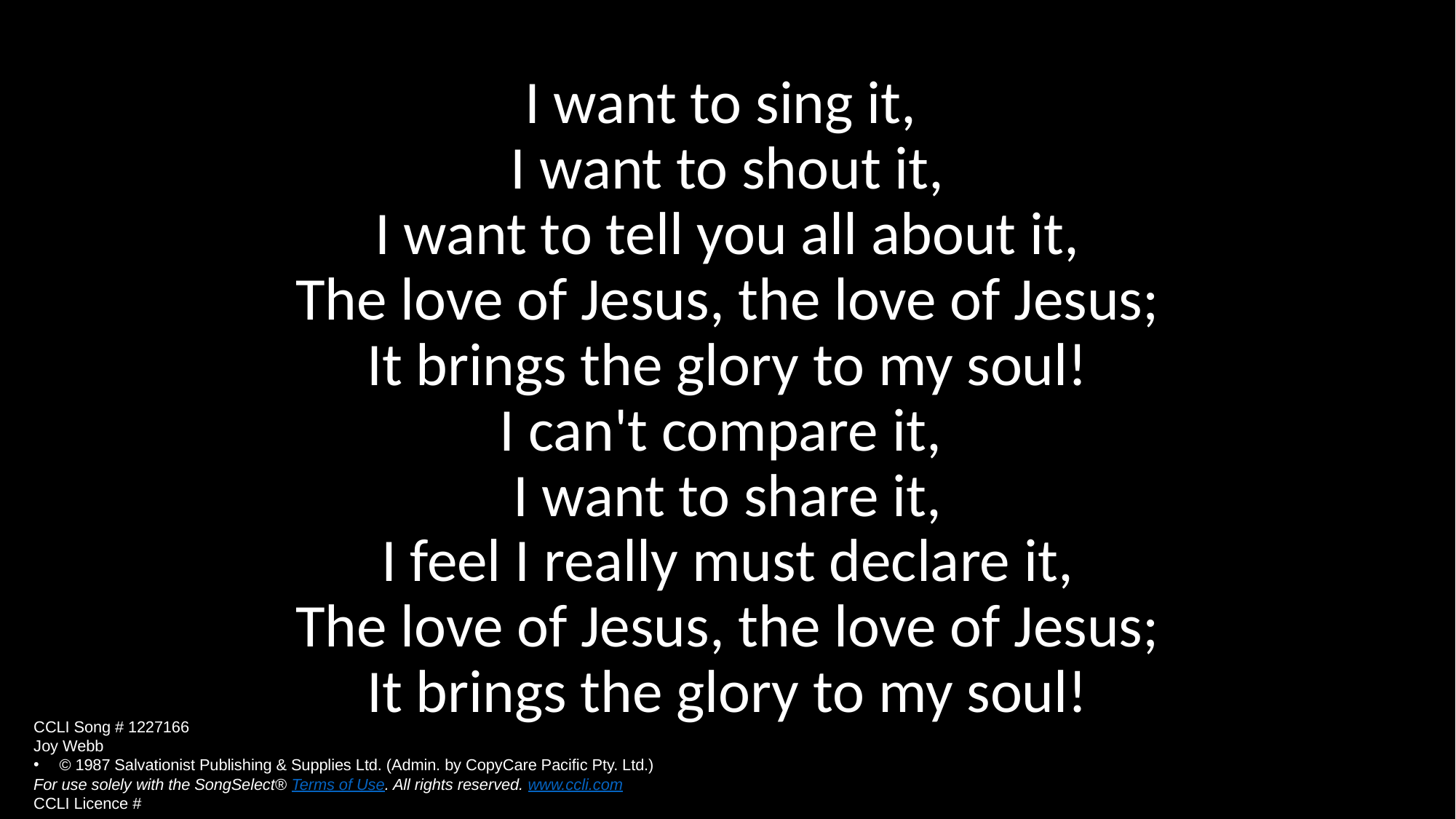

I want to sing it,
I want to shout it,
I want to tell you all about it,
The love of Jesus, the love of Jesus;
It brings the glory to my soul!
I can't compare it,
I want to share it,
I feel I really must declare it,
The love of Jesus, the love of Jesus;
It brings the glory to my soul!
CCLI Song # 1227166
Joy Webb
© 1987 Salvationist Publishing & Supplies Ltd. (Admin. by CopyCare Pacific Pty. Ltd.)
For use solely with the SongSelect® Terms of Use. All rights reserved. www.ccli.com
CCLI Licence #